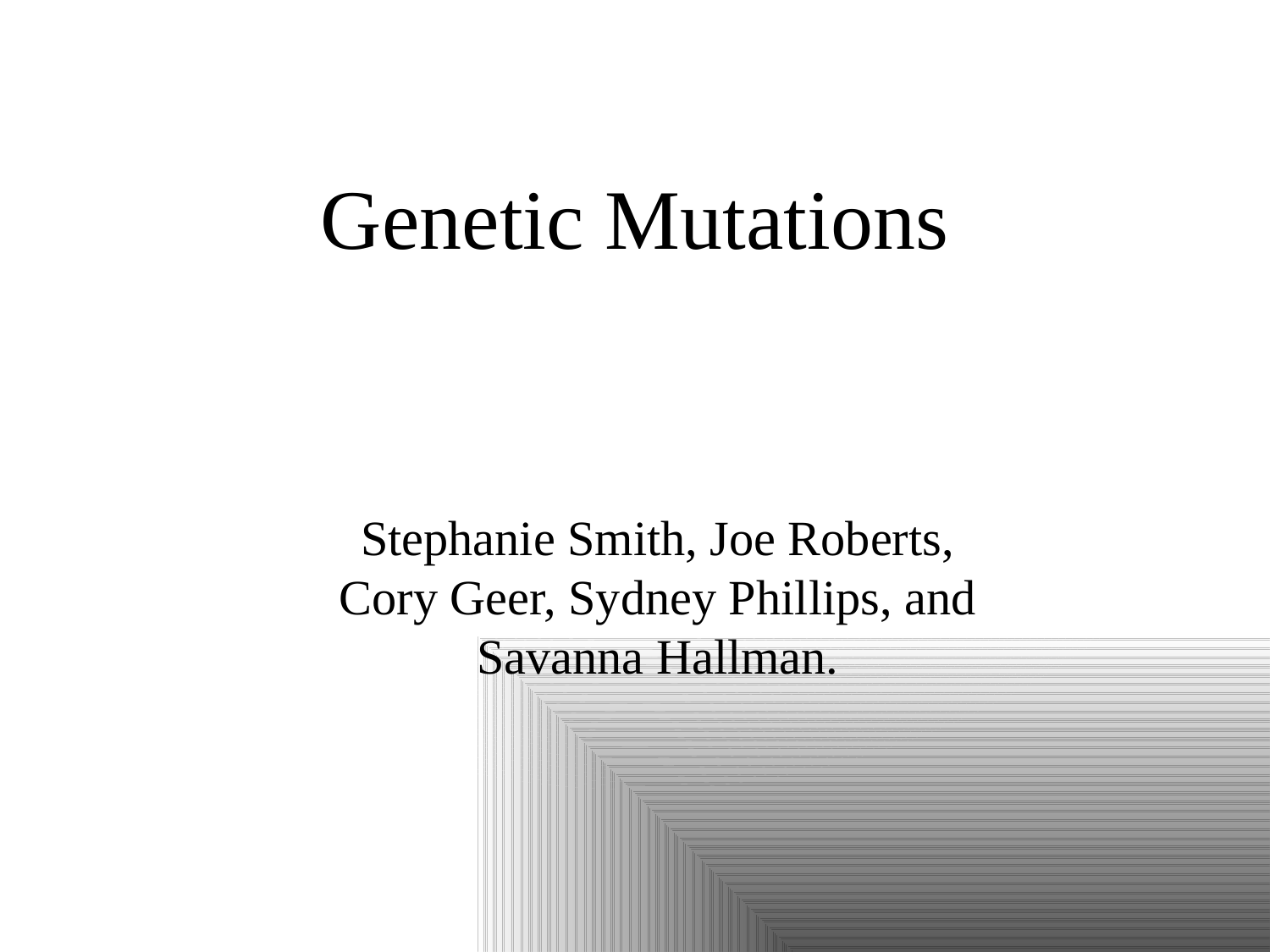

# Genetic Mutations
Stephanie Smith, Joe Roberts, Cory Geer, Sydney Phillips, and Savanna Hallman.